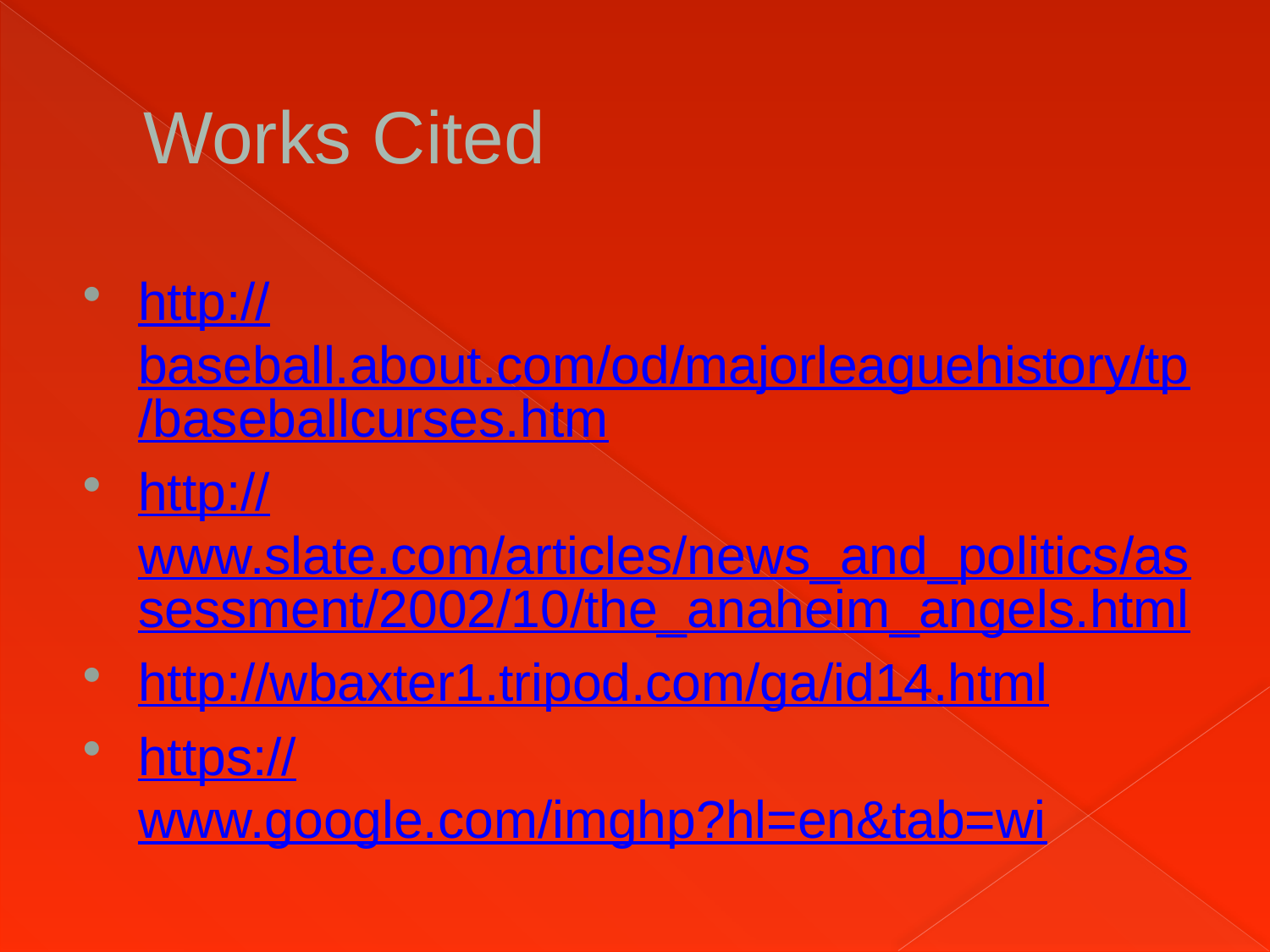

# Works Cited
http://baseball.about.com/od/majorleaguehistory/tp/baseballcurses.htm
http://www.slate.com/articles/news_and_politics/assessment/2002/10/the_anaheim_angels.html
http://wbaxter1.tripod.com/ga/id14.html
https://www.google.com/imghp?hl=en&tab=wi